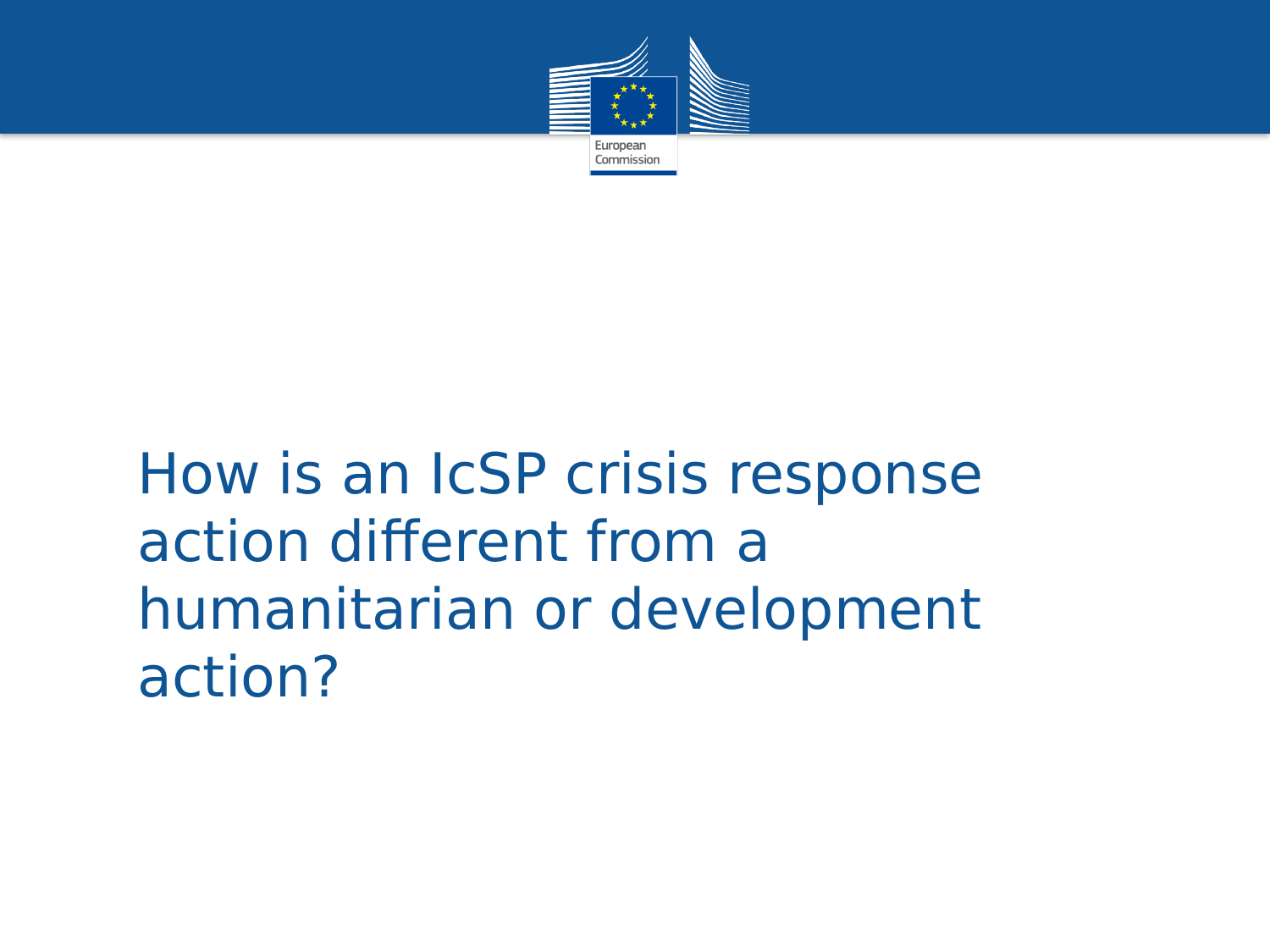

#
How is an IcSP crisis response action different from a humanitarian or development action?